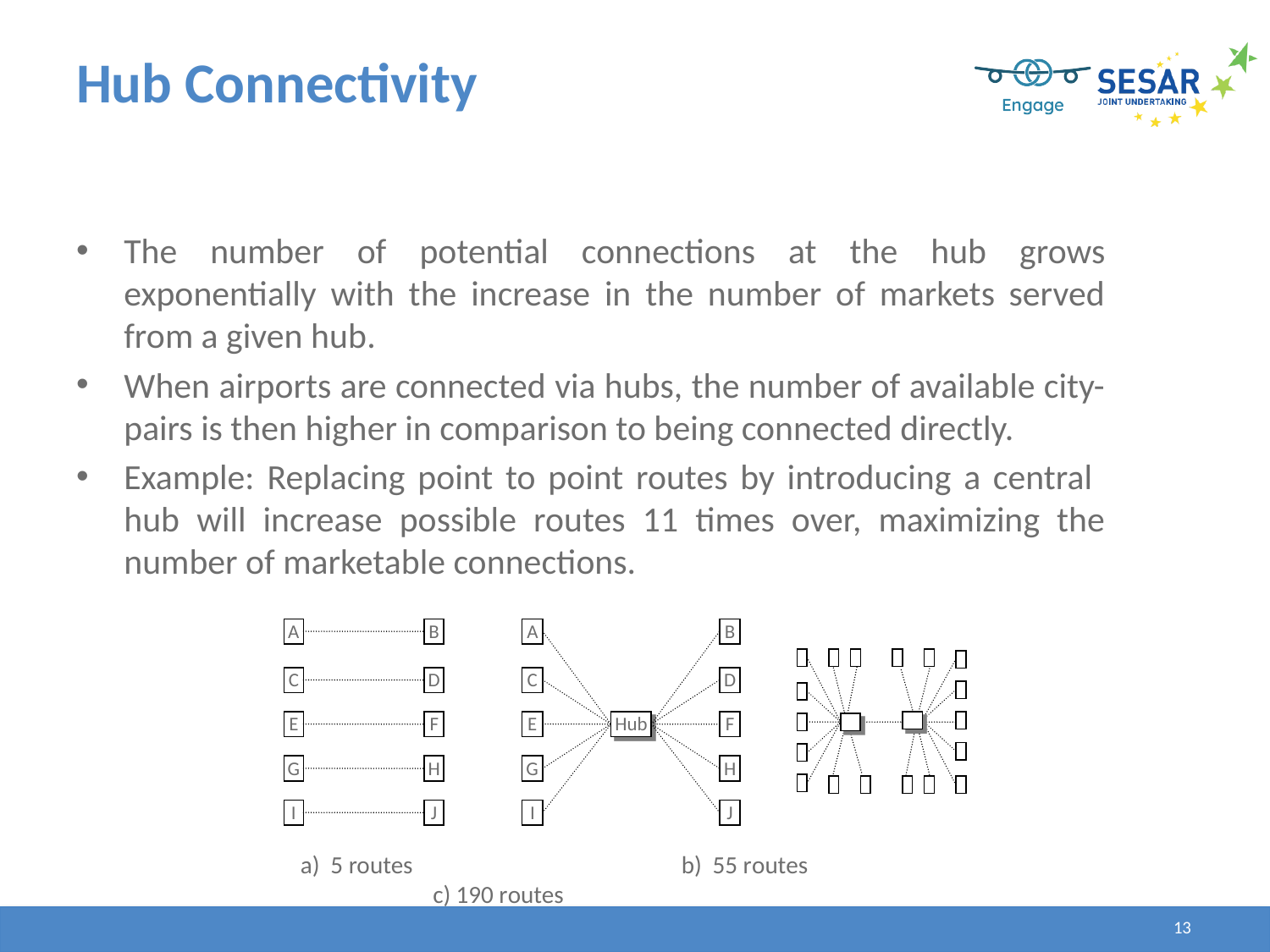

# Hub Connectivity
The number of potential connections at the hub grows exponentially with the increase in the number of markets served from a given hub.
When airports are connected via hubs, the number of available city-pairs is then higher in comparison to being connected directly.
Example: Replacing point to point routes by introducing a central  hub will increase possible routes 11 times over, maximizing the number of marketable connections.
A
B
C
D
E
F
G
H
I
J
A
B
C
D
E
Hub
F
G
H
I
J

a)  5 routes			b)  55 routes		 	 c) 190 routes
13